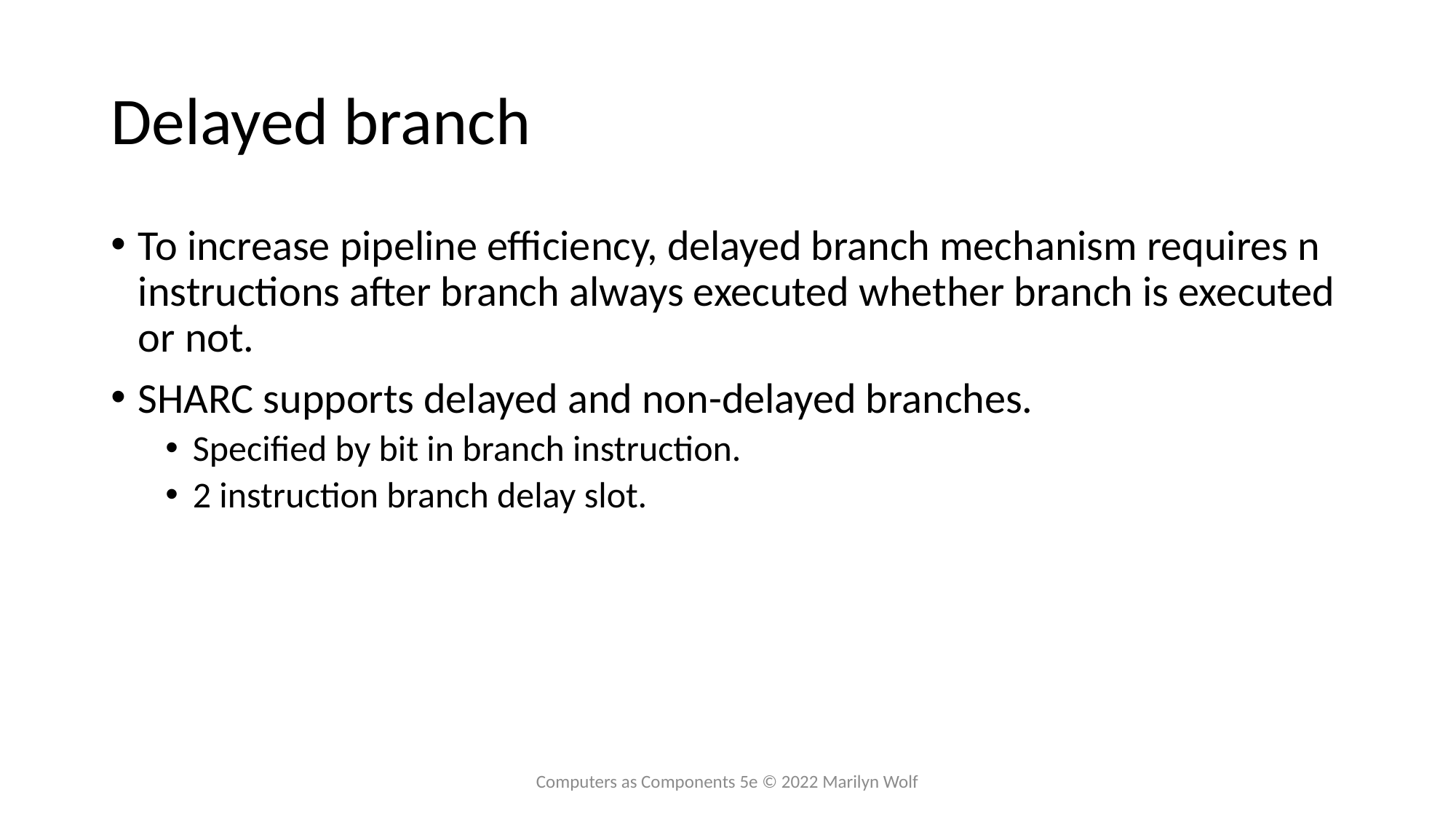

# Delayed branch
To increase pipeline efficiency, delayed branch mechanism requires n instructions after branch always executed whether branch is executed or not.
SHARC supports delayed and non-delayed branches.
Specified by bit in branch instruction.
2 instruction branch delay slot.
Computers as Components 5e © 2022 Marilyn Wolf